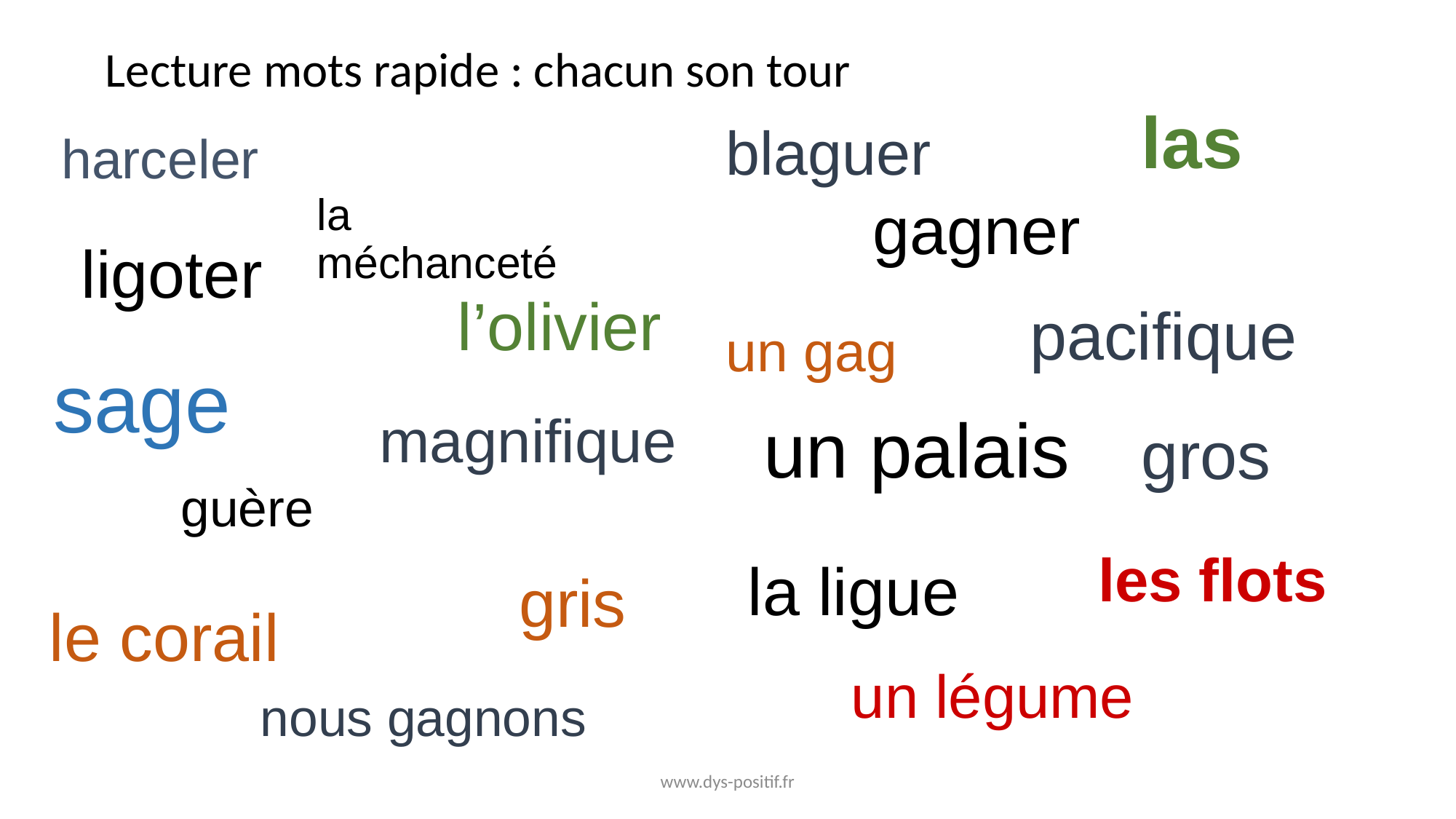

# Lecture mots rapide : chacun son tour
las
blaguer
harceler
la méchanceté
gagner
ligoter
l’olivier
pacifique
un gag
sage
magnifique
un palais
gros
guère
les flots
la ligue
gris
le corail
un légume
nous gagnons
www.dys-positif.fr